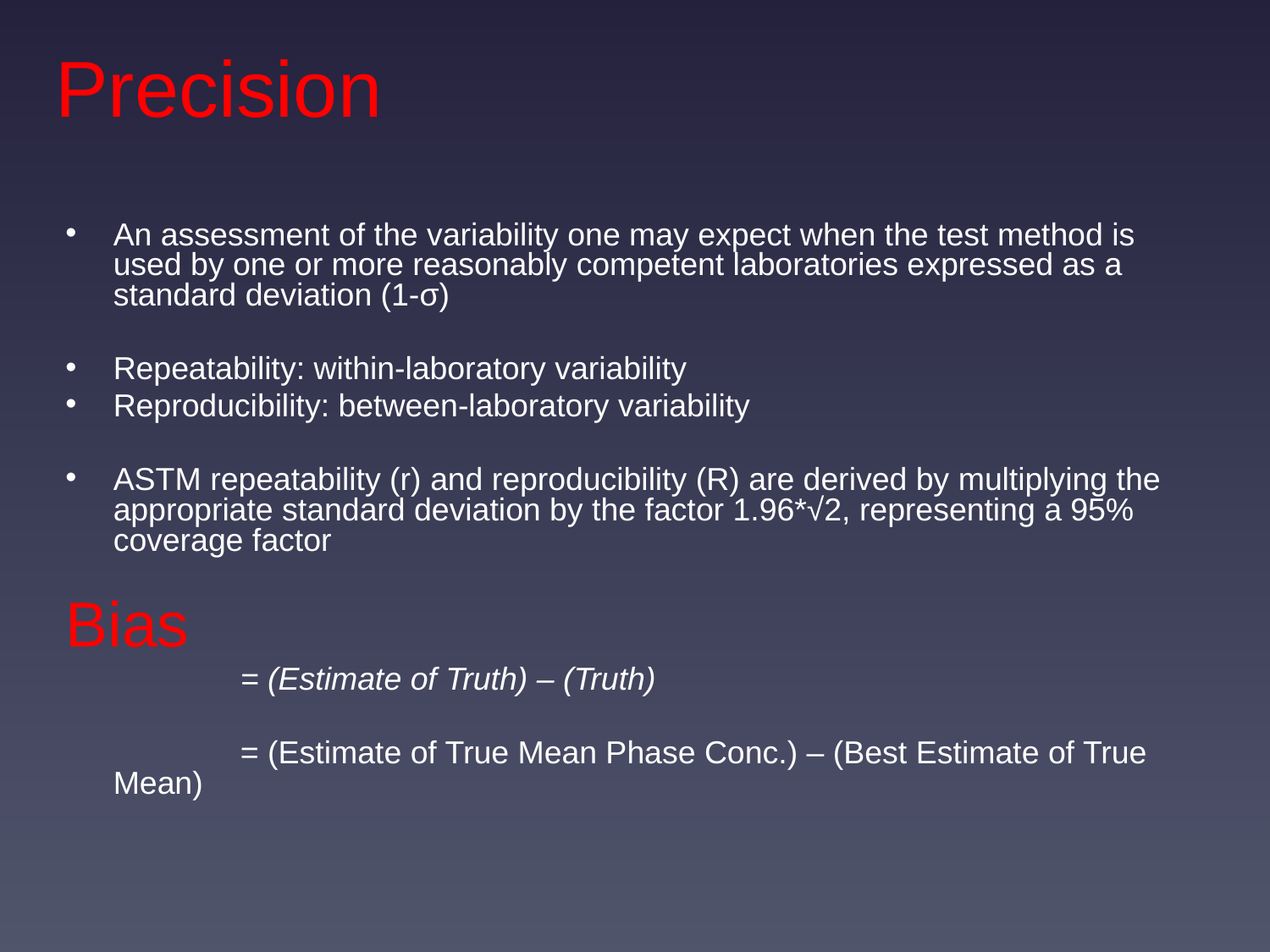

# Precision
An assessment of the variability one may expect when the test method is used by one or more reasonably competent laboratories expressed as a standard deviation (1-σ)

Repeatability: within-laboratory variability
Reproducibility: between-laboratory variability

ASTM repeatability (r) and reproducibility (R) are derived by multiplying the appropriate standard deviation by the factor 1.96*√2, representing a 95% coverage factor

Bias
		= (Estimate of Truth) – (Truth)

		= (Estimate of True Mean Phase Conc.) – (Best Estimate of True Mean)